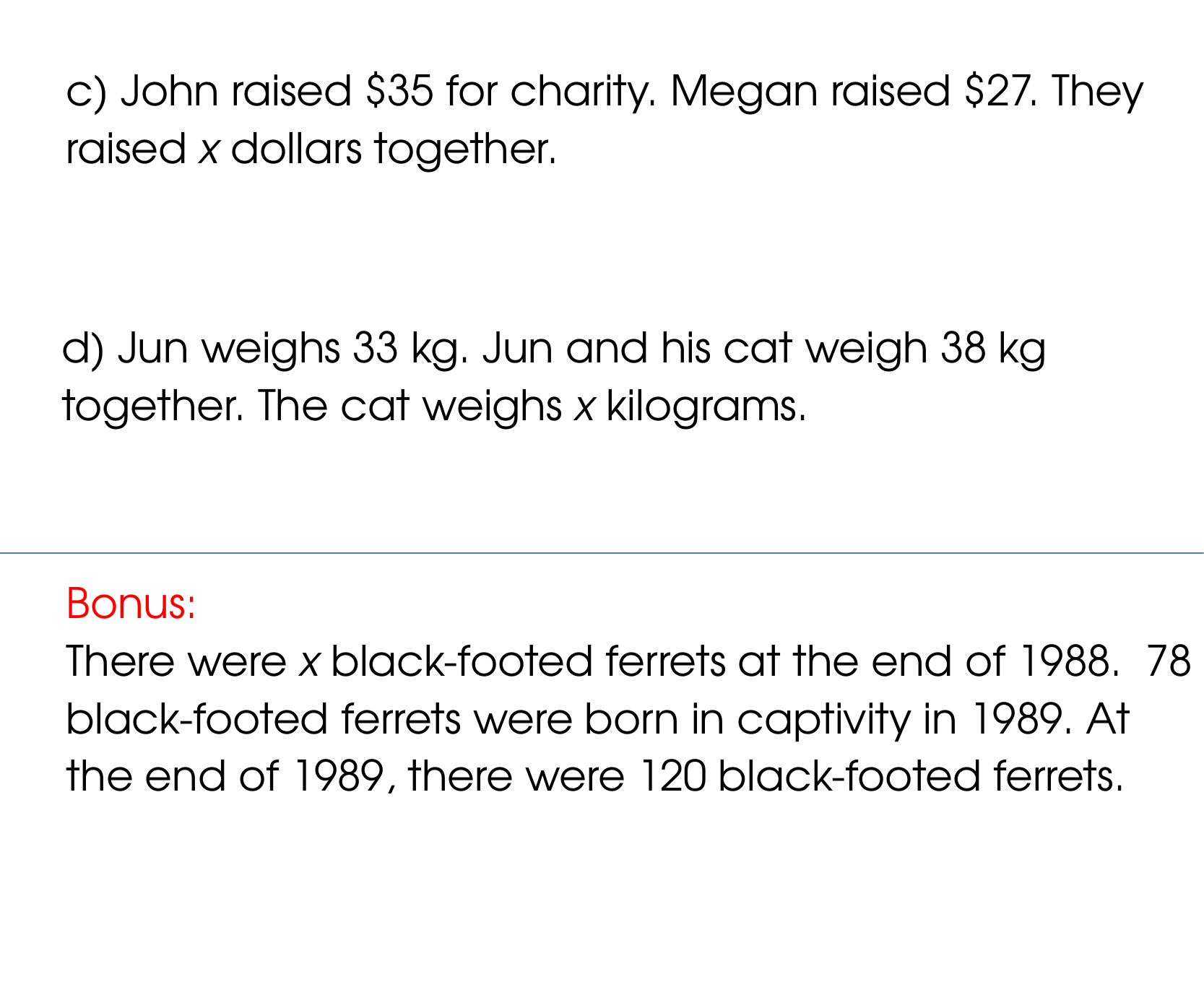

c) John raised $35 for charity. Megan raised $27. They raised x dollars together.
d) Jun weighs 33 kg. Jun and his cat weigh 38 kg together. The cat weighs x kilograms.
Bonus:  
​There were x black-footed ferrets at the end of 1988.  78 black-footed ferrets were born in captivity in 1989. At the end of 1989, there were 120 black-footed ferrets.